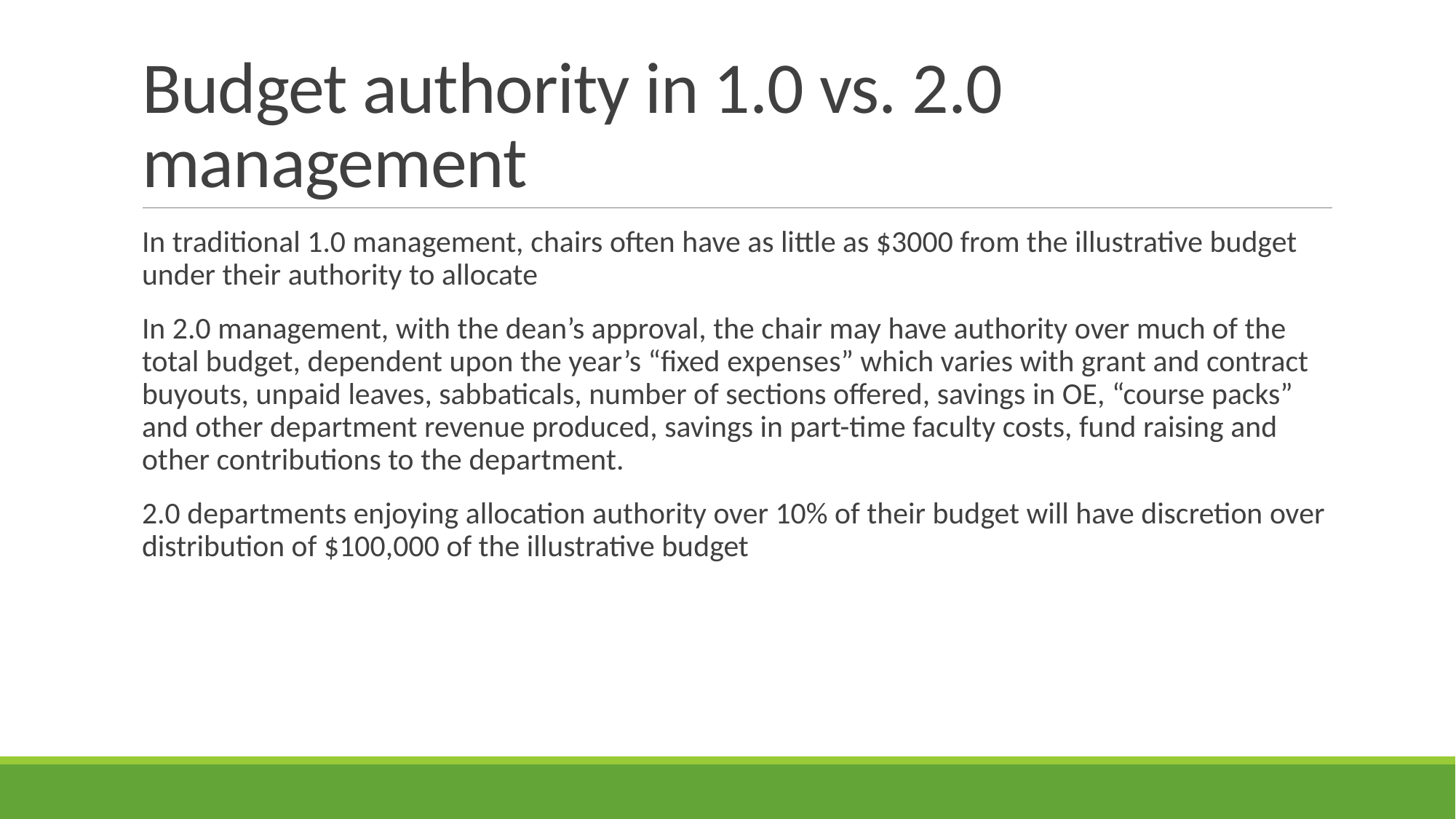

# Budget authority in 1.0 vs. 2.0 management
In traditional 1.0 management, chairs often have as little as $3000 from the illustrative budget under their authority to allocate
In 2.0 management, with the dean’s approval, the chair may have authority over much of the total budget, dependent upon the year’s “fixed expenses” which varies with grant and contract buyouts, unpaid leaves, sabbaticals, number of sections offered, savings in OE, “course packs” and other department revenue produced, savings in part-time faculty costs, fund raising and other contributions to the department.
2.0 departments enjoying allocation authority over 10% of their budget will have discretion over distribution of $100,000 of the illustrative budget